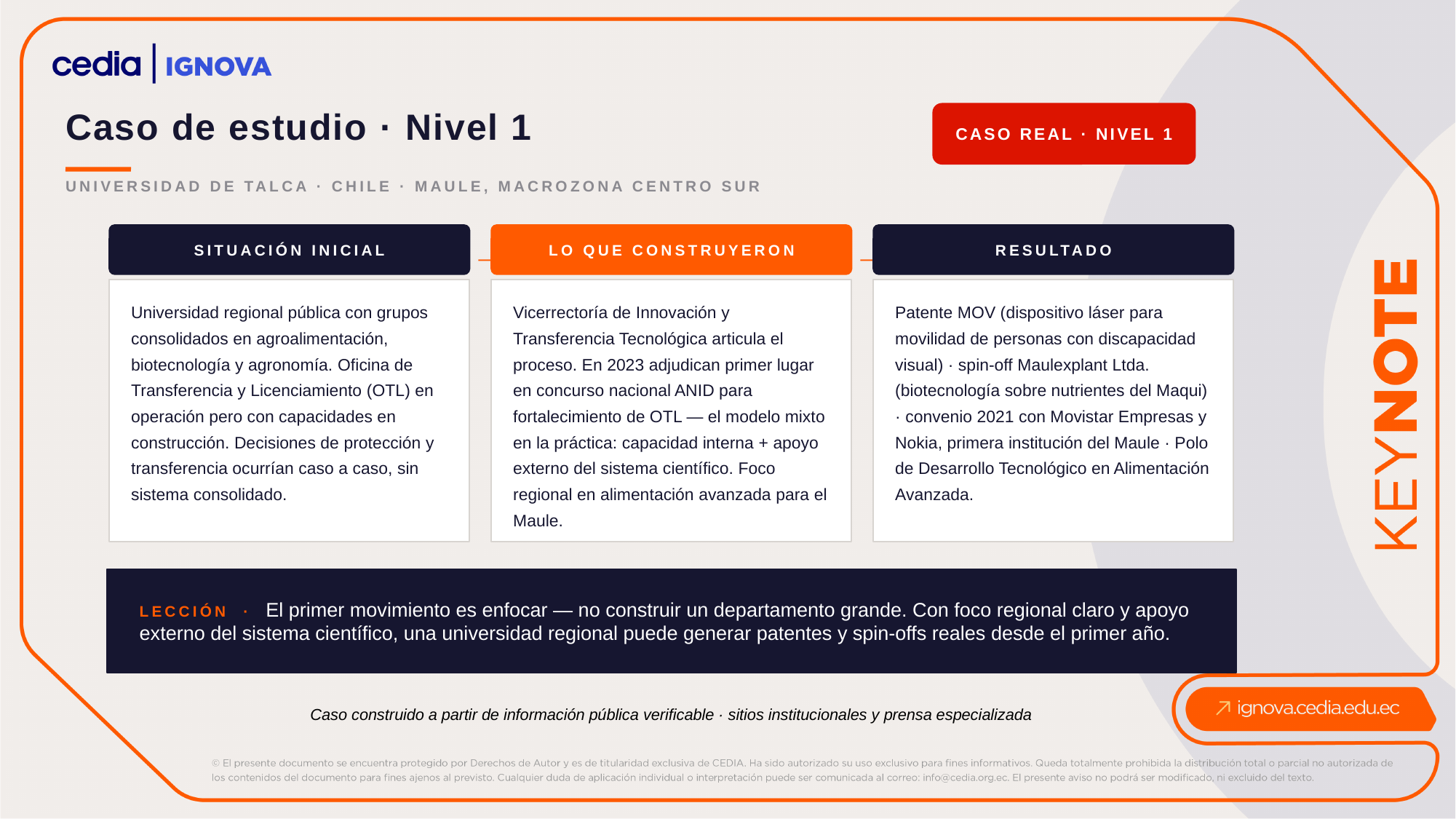

Caso de estudio · Nivel 1

CASO REAL · NIVEL 1

UNIVERSIDAD DE TALCA · CHILE · MAULE, MACROZONA CENTRO SUR

SITUACIÓN INICIAL

LO QUE CONSTRUYERON

RESULTADO
→
→

Universidad regional pública con grupos consolidados en agroalimentación, biotecnología y agronomía. Oficina de Transferencia y Licenciamiento (OTL) en operación pero con capacidades en construcción. Decisiones de protección y transferencia ocurrían caso a caso, sin sistema consolidado.
Vicerrectoría de Innovación y Transferencia Tecnológica articula el proceso. En 2023 adjudican primer lugar en concurso nacional ANID para fortalecimiento de OTL — el modelo mixto en la práctica: capacidad interna + apoyo externo del sistema científico. Foco regional en alimentación avanzada para el Maule.
Patente MOV (dispositivo láser para movilidad de personas con discapacidad visual) · spin-off Maulexplant Ltda. (biotecnología sobre nutrientes del Maqui) · convenio 2021 con Movistar Empresas y Nokia, primera institución del Maule · Polo de Desarrollo Tecnológico en Alimentación Avanzada.

LECCIÓN  ·  El primer movimiento es enfocar — no construir un departamento grande. Con foco regional claro y apoyo externo del sistema científico, una universidad regional puede generar patentes y spin-offs reales desde el primer año.
Caso construido a partir de información pública verificable · sitios institucionales y prensa especializada